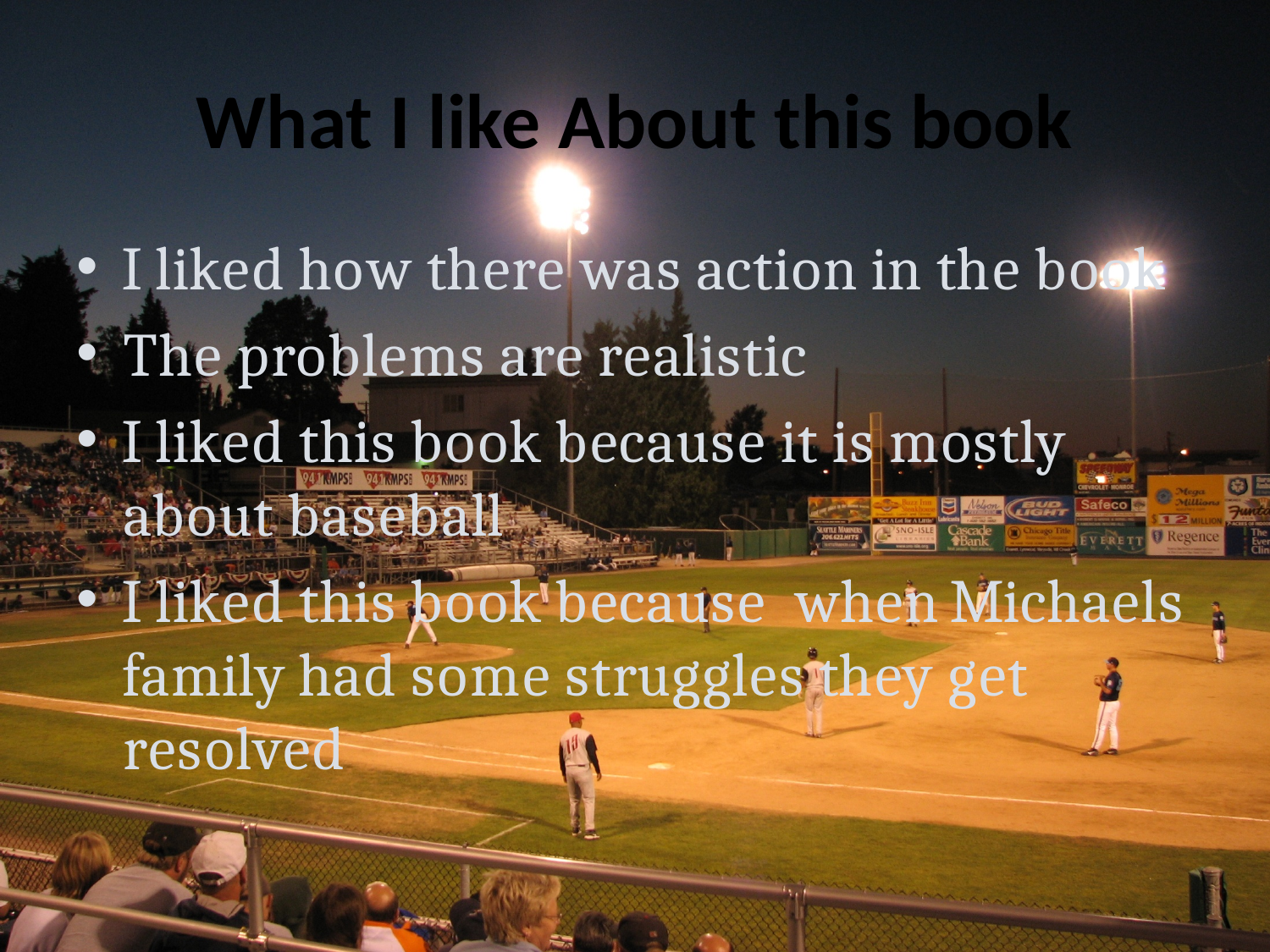

# What I like About this book
I liked how there was action in the book
The problems are realistic
I liked this book because it is mostly about baseball
I liked this book because  when Michaels family had some struggles they get resolved